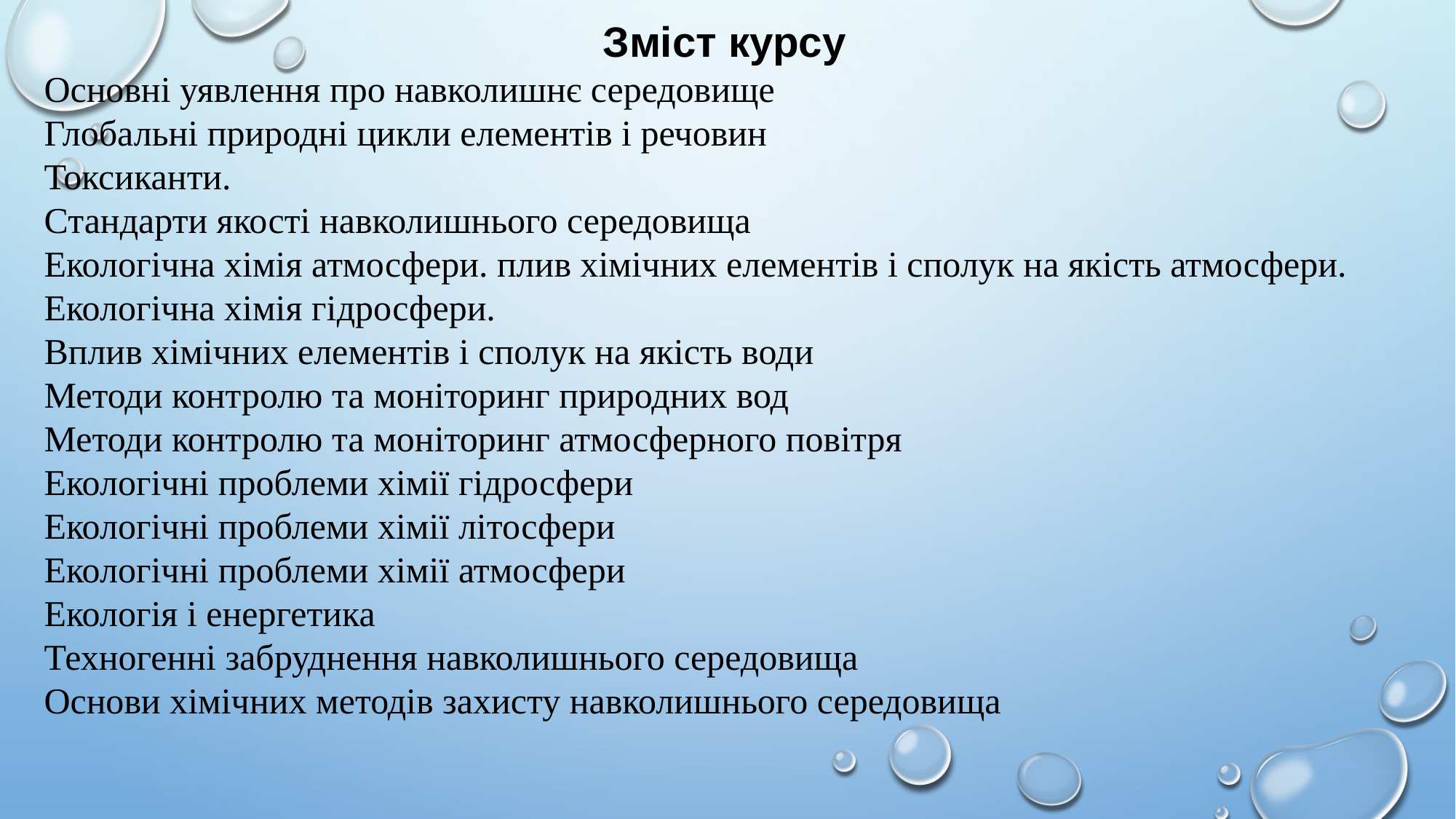

Зміст курсу
Основні уявлення про навколишнє середовище
Глобальні природні цикли елементів і речовин
Токсиканти.
Стандарти якості навколишнього середовища
Екологічна хімія атмосфери. плив хімічних елементів і сполук на якість атмосфери.
Екологічна хімія гідросфери.
Вплив хімічних елементів і сполук на якість води
Методи контролю та моніторинг природних вод
Методи контролю та моніторинг атмосферного повітря
Екологічні проблеми хімії гідросфери
Екологічні проблеми хімії літосфери
Екологічні проблеми хімії атмосфери
Екологія і енергетика
Техногенні забруднення навколишнього середовища
Основи хімічних методів захисту навколишнього середовища